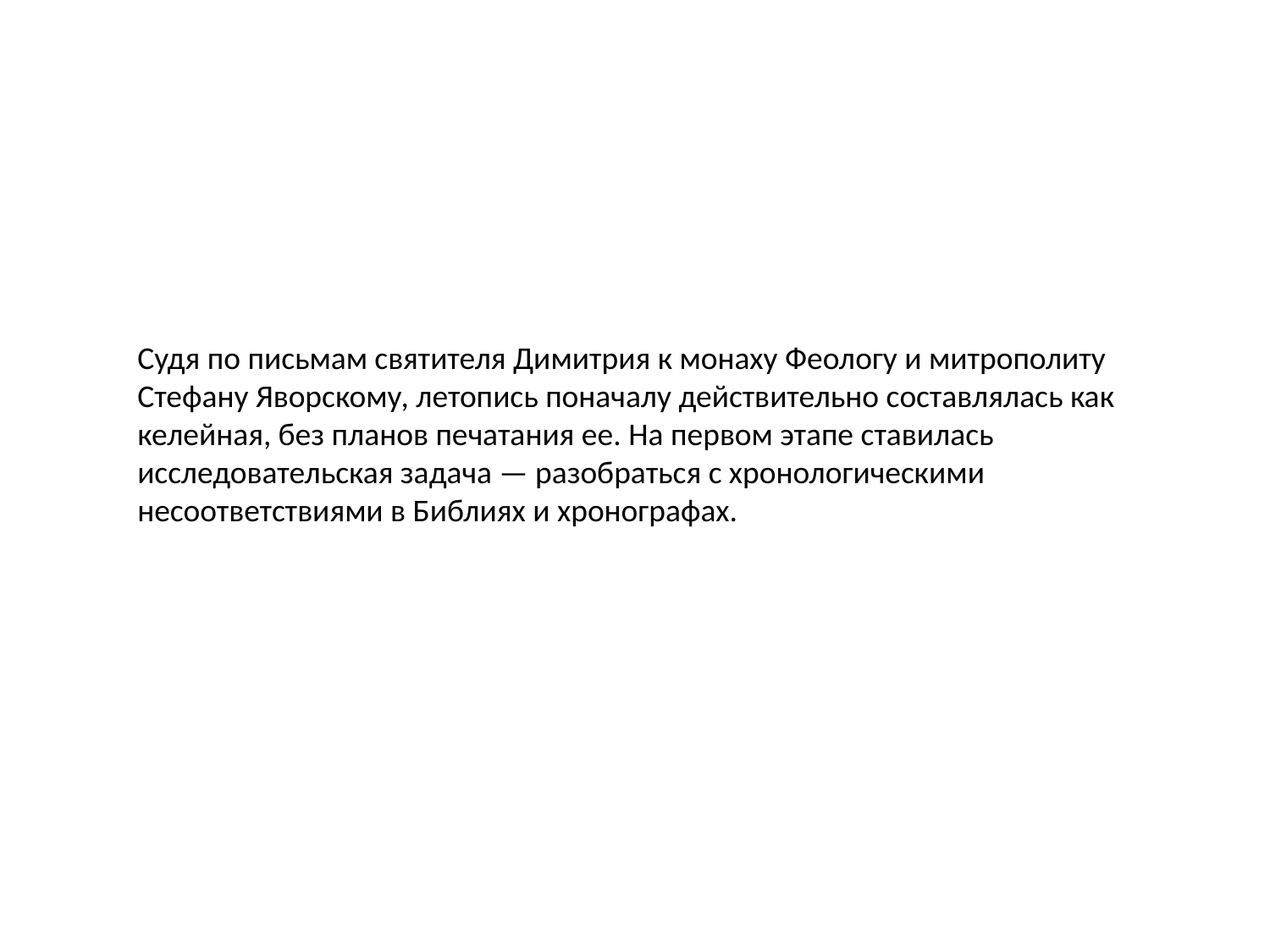

Судя по письмам святителя Димитрия к монаху Феологу и митрополиту Стефану Яворскому, летопись поначалу действительно составлялась как келейная, без планов печатания ее. На первом этапе ставилась исследовательская задача — разобраться с хронологическими несоответствиями в Библиях и хронографах.